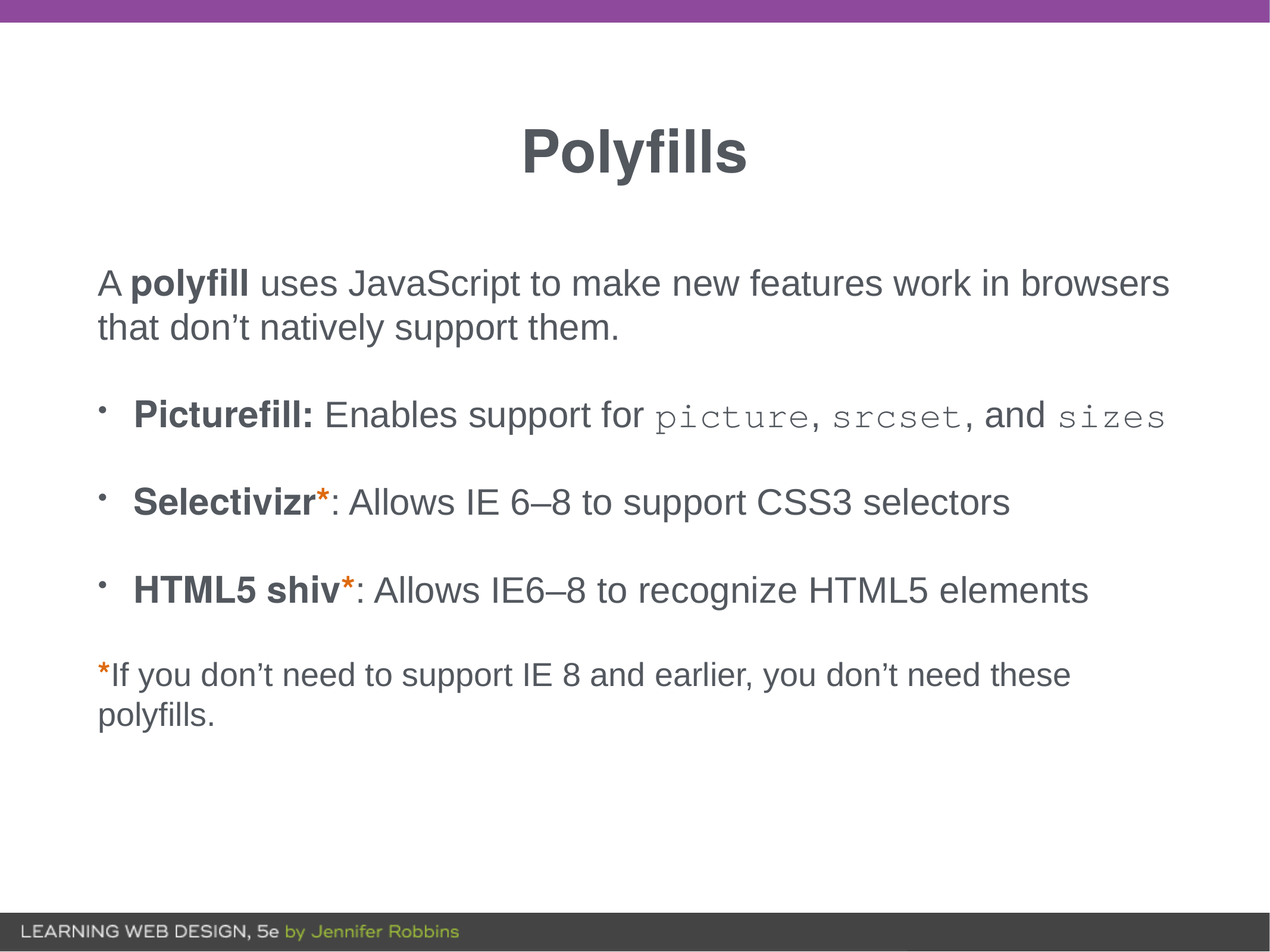

# Polyfills
A polyfill uses JavaScript to make new features work in browsers that don’t natively support them.
Picturefill: Enables support for picture, srcset, and sizes
Selectivizr*: Allows IE 6–8 to support CSS3 selectors
HTML5 shiv*: Allows IE6–8 to recognize HTML5 elements
*If you don’t need to support IE 8 and earlier, you don’t need these polyfills.